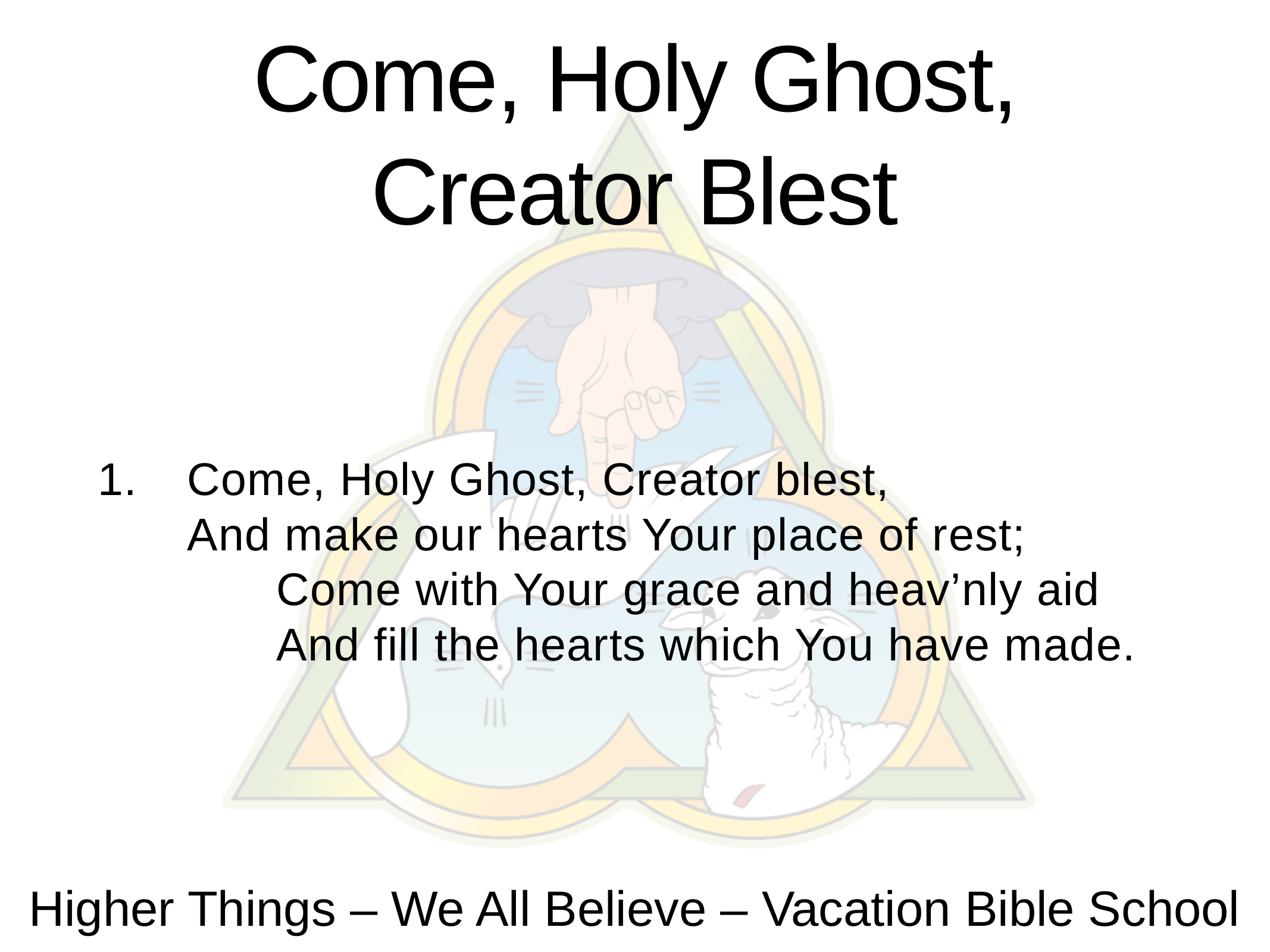

# Come, Holy Ghost, Creator Blest
1.	Come, Holy Ghost, Creator blest,
	And make our hearts Your place of rest;
		Come with Your grace and heav’nly aid
		And fill the hearts which You have made.